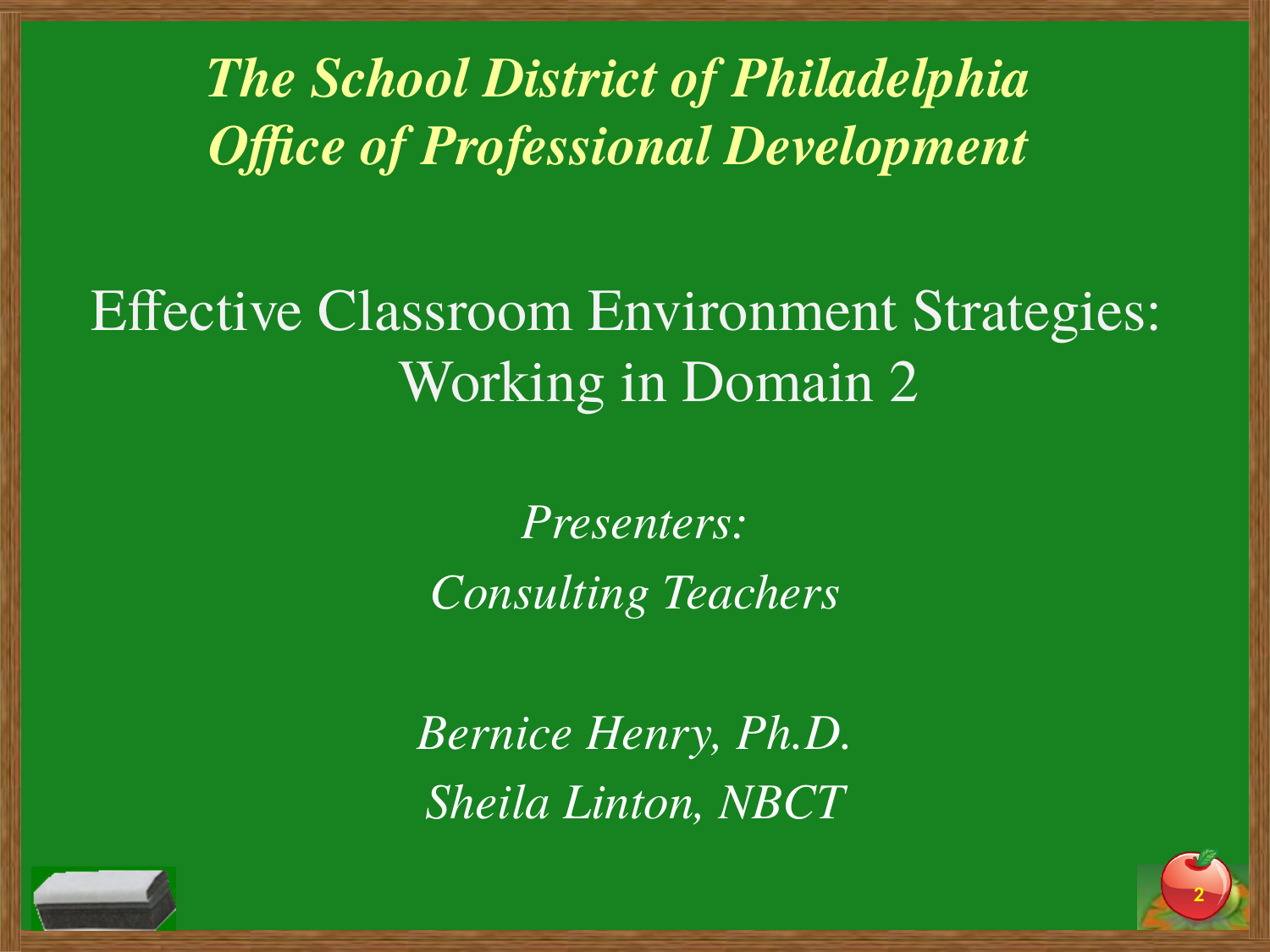

# The School District of Philadelphia Office of Professional Development
Effective Classroom Environment Strategies:
Working in Domain 2

Presenters:
Consulting Teachers

Bernice Henry, Ph.D.
Sheila Linton, NBCT

2